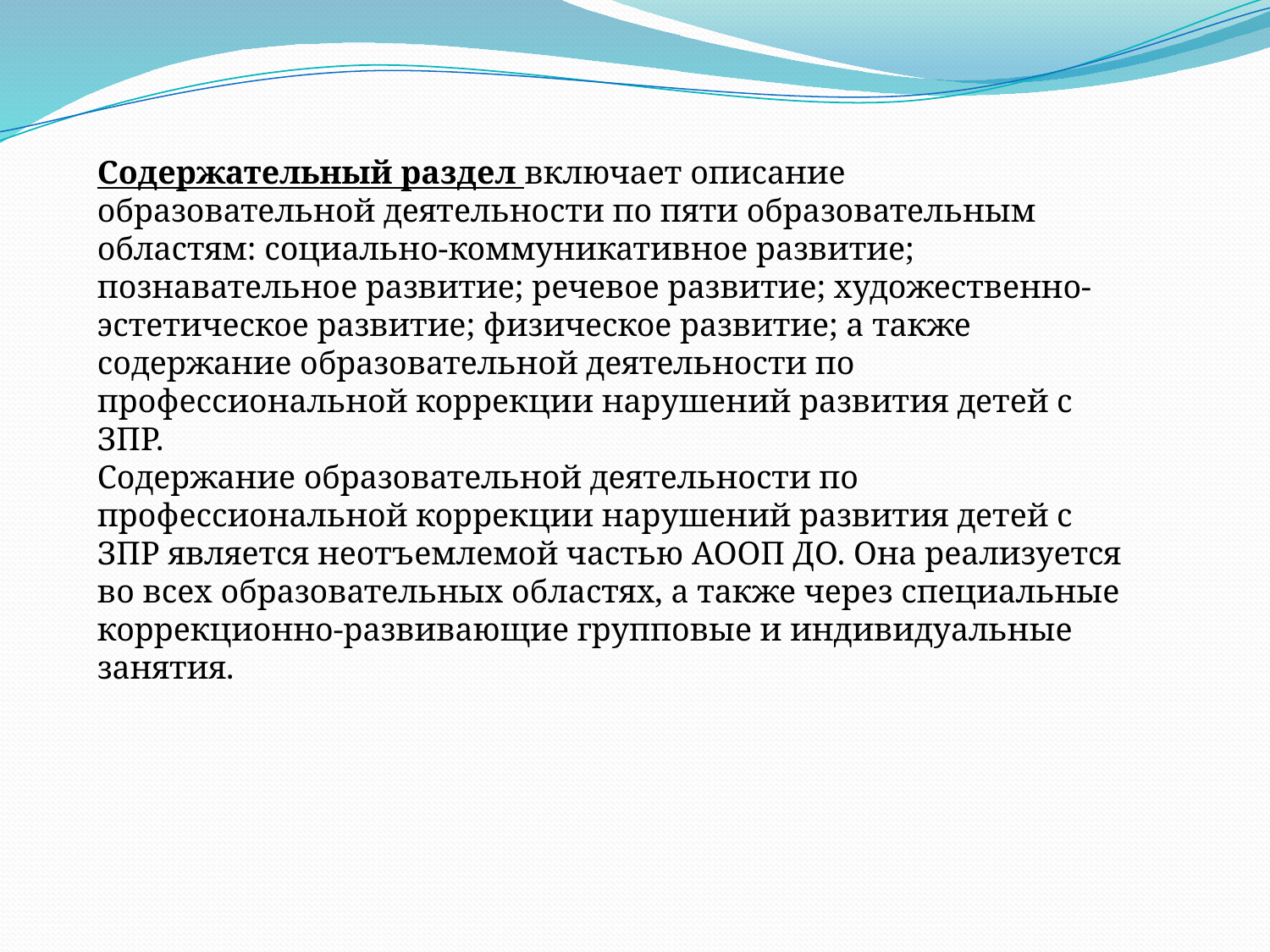

Содержательный раздел включает описание образовательной деятельности по пяти образовательным областям: социально-коммуникативное развитие; познавательное развитие; речевое развитие; художественно-эстетическое развитие; физическое развитие; а также содержание образовательной деятельности по профессиональной коррекции нарушений развития детей с ЗПР.
Содержание образовательной деятельности по профессиональной коррекции нарушений развития детей с ЗПР является неотъемлемой частью АООП ДО. Она реализуется во всех образовательных областях, а также через специальные коррекционно-развивающие групповые и индивидуальные занятия.